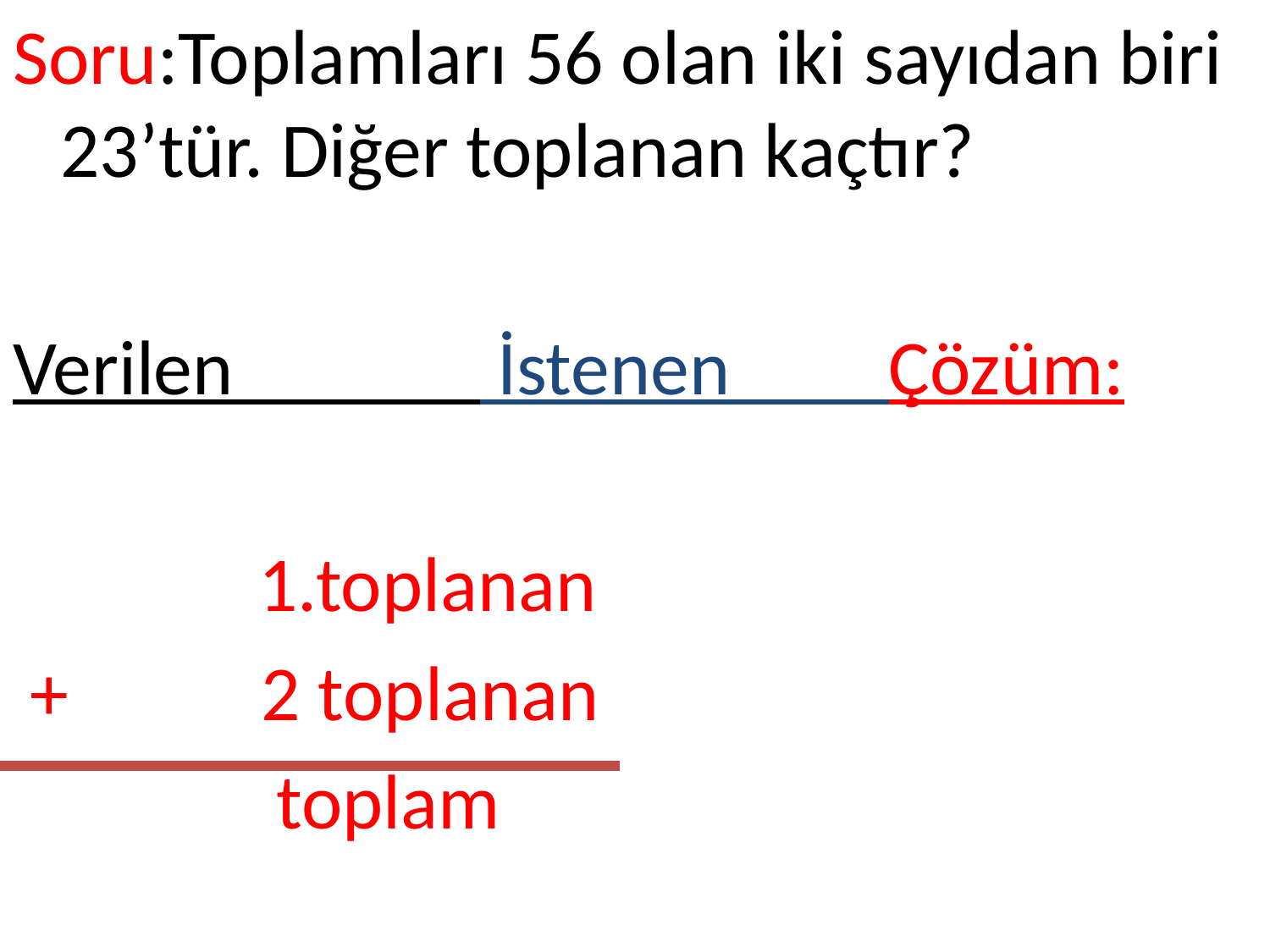

Soru:Toplamları 56 olan iki sayıdan biri 23’tür. Diğer toplanan kaçtır?

Verilen               İstenen         Çözüm:

              1.toplanan
 +           2 toplanan
               toplam